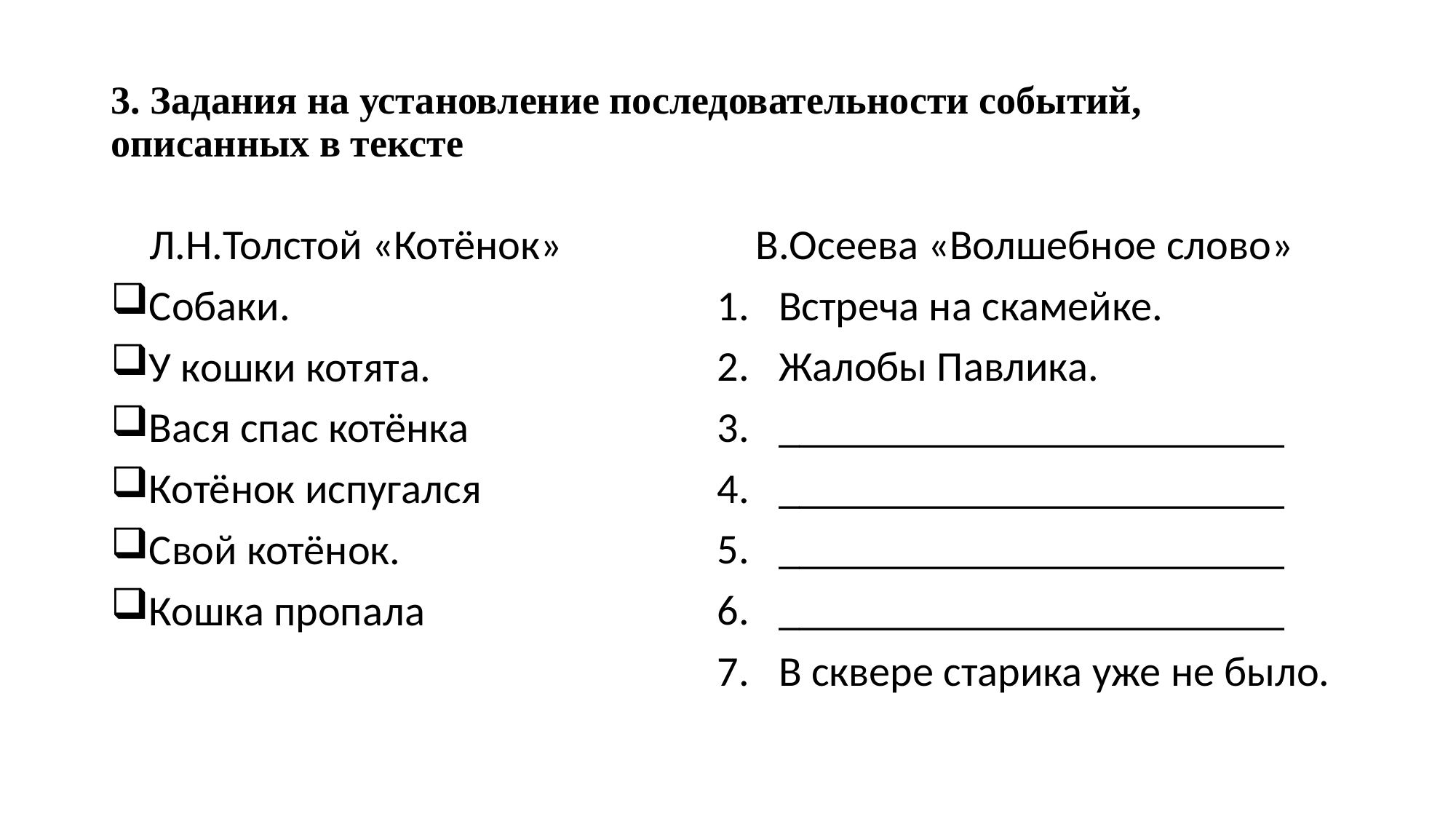

# 3. Задания на установление последовательности событий, описанных в тексте
    Л.Н.Толстой «Котёнок»
Собаки.
У кошки котята.
Вася спас котёнка
Котёнок испугался
Свой котёнок.
Кошка пропала
    В.Осеева «Волшебное слово»
Встреча на скамейке.
Жалобы Павлика.
________________________
________________________
________________________
________________________
В сквере старика уже не было.